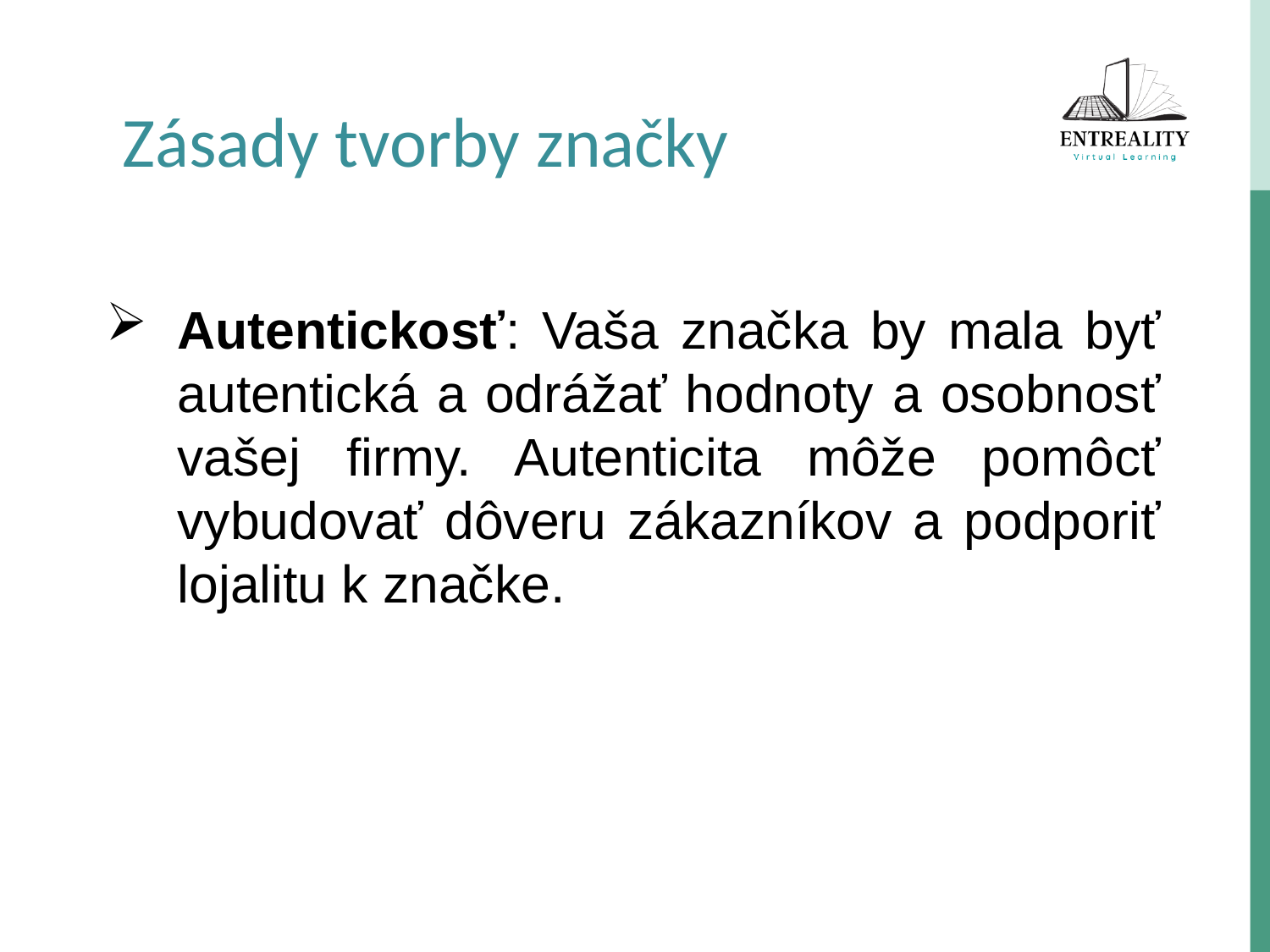

Zásady tvorby značky
Autentickosť: Vaša značka by mala byť autentická a odrážať hodnoty a osobnosť vašej firmy. Autenticita môže pomôcť vybudovať dôveru zákazníkov a podporiť lojalitu k značke.